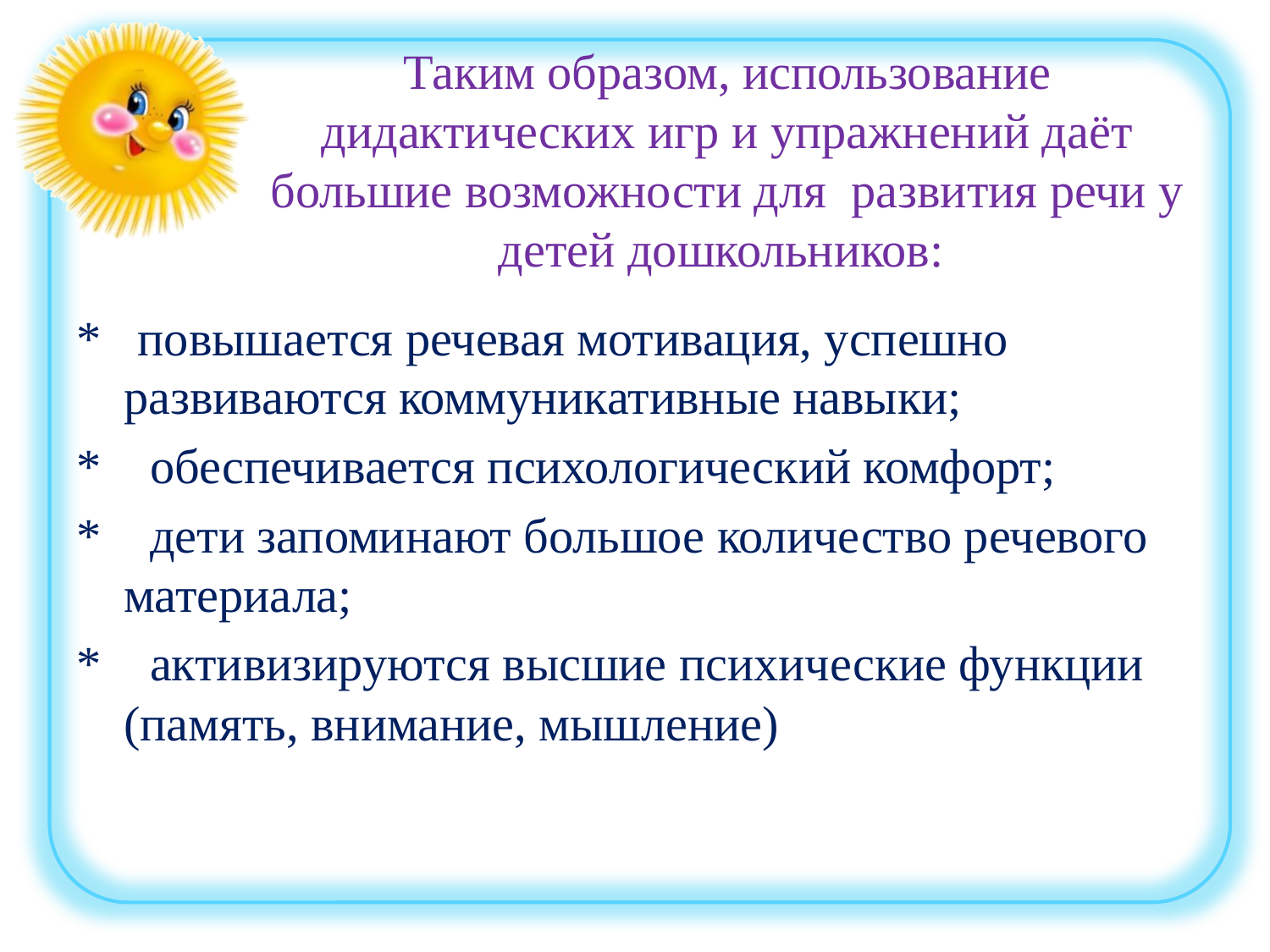

# Таким образом, использование дидактических игр и упражнений даёт большие возможности для  развития речи у детей дошкольников:

*   повышается речевая мотивация, успешно развиваются коммуникативные навыки;
*    обеспечивается психологический комфорт;
*    дети запоминают большое количество речевого материала;
*    активизируются высшие психические функции (память, внимание, мышление)